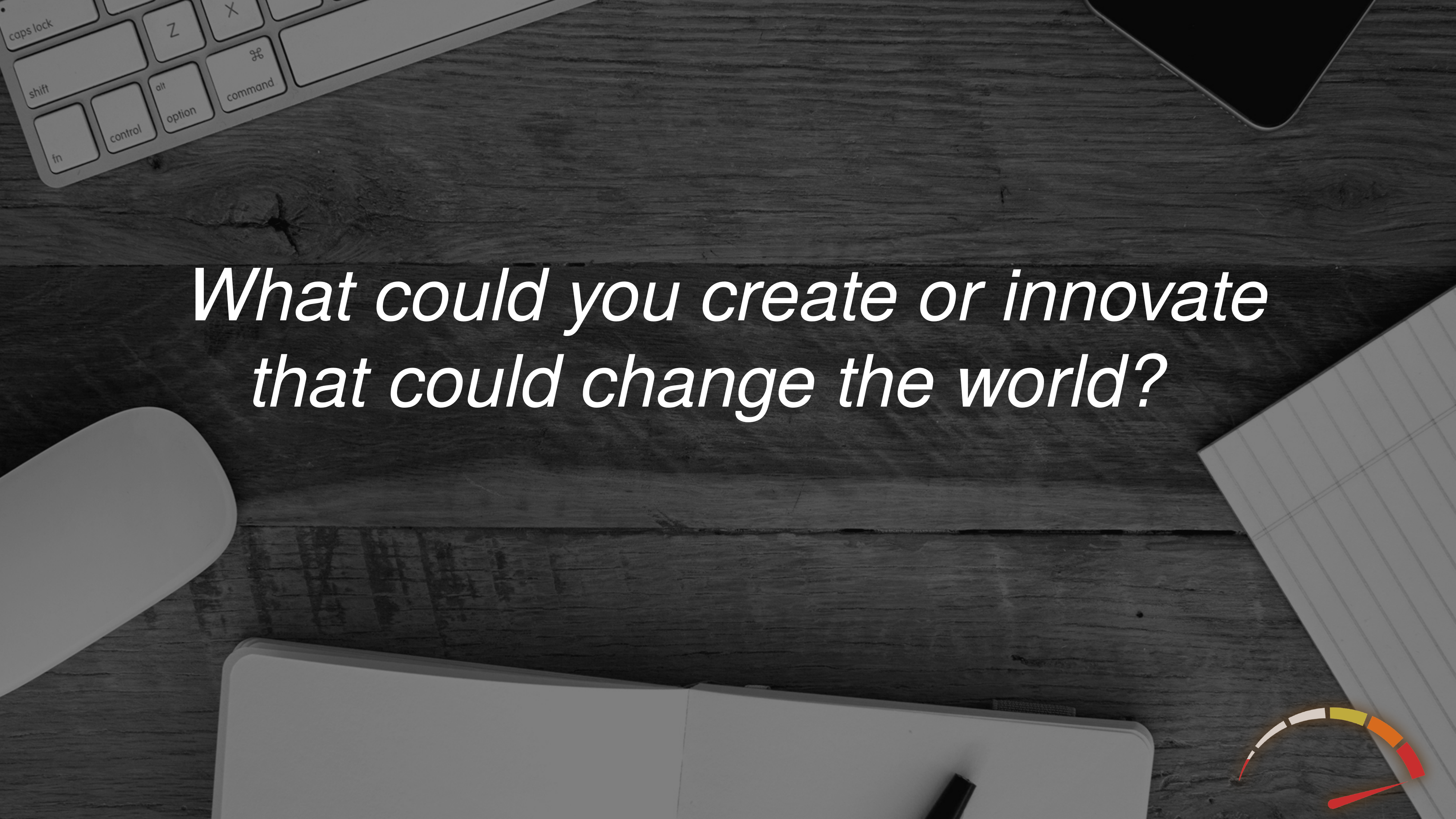

What could you create or innovate that could change the world?